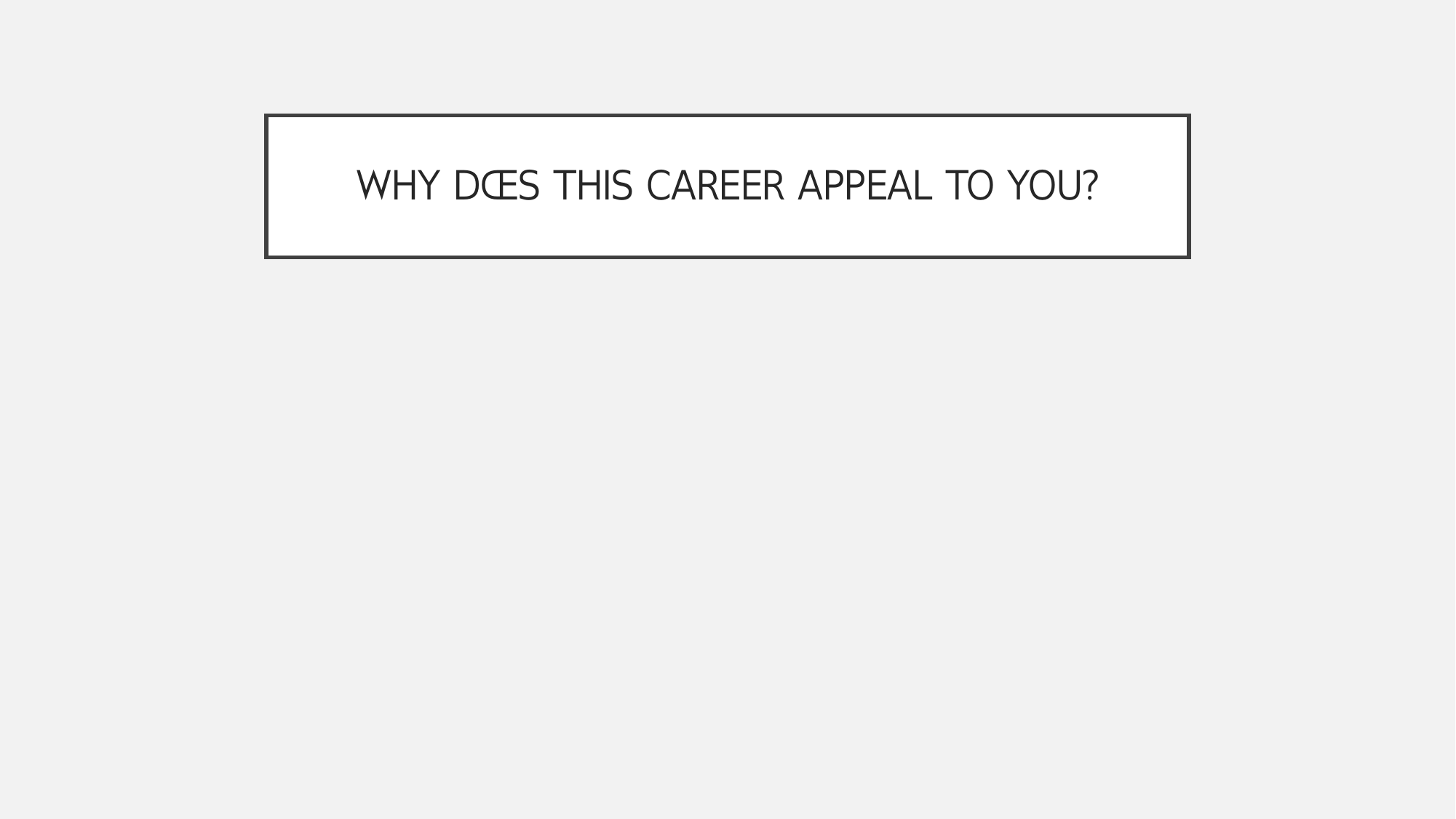

# WHY DOES THIS CAREER APPEAL TO YOU?